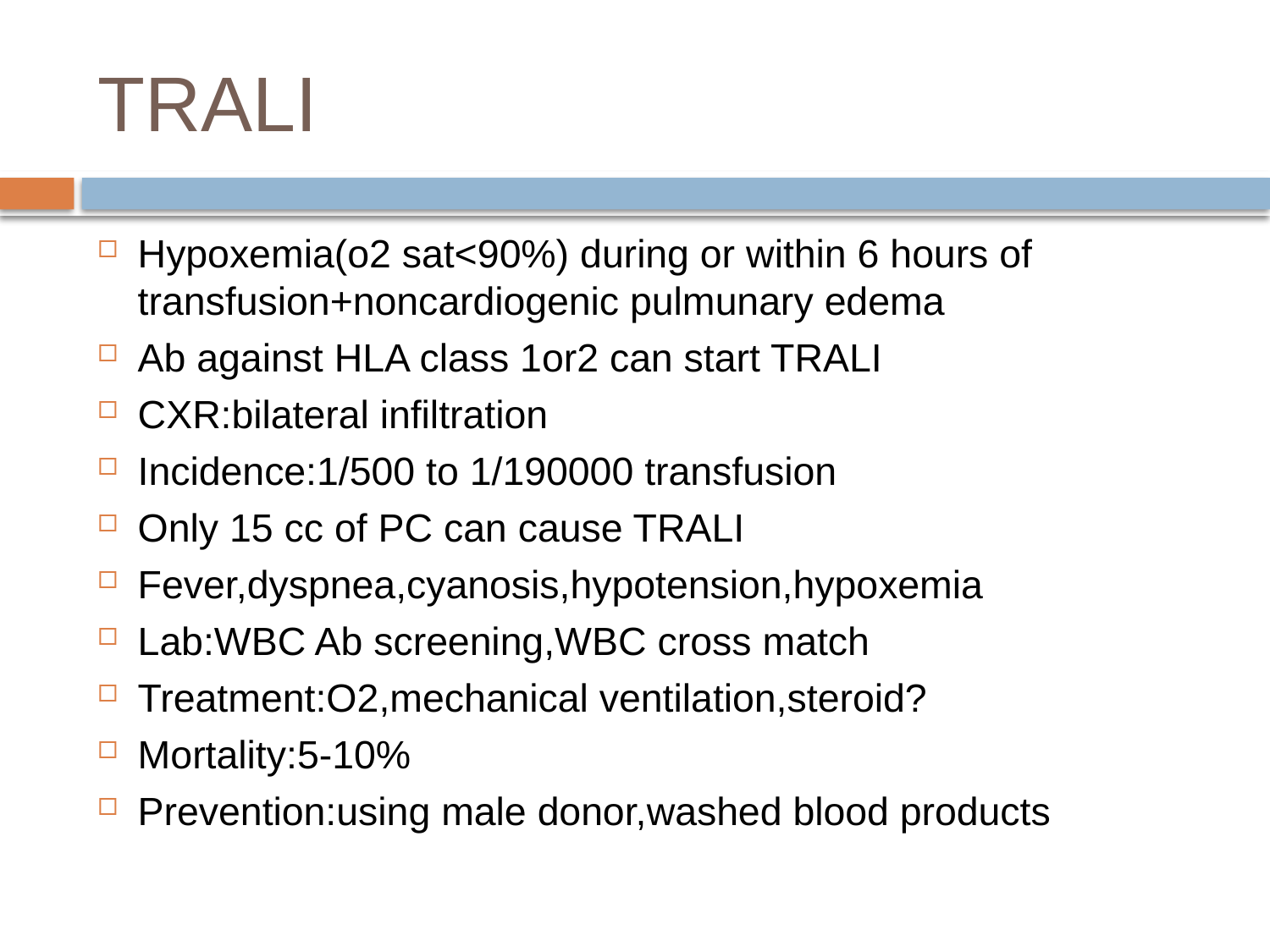

# TRALI
Hypoxemia(o2 sat<90%) during or within 6 hours of transfusion+noncardiogenic pulmunary edema
Ab against HLA class 1or2 can start TRALI
CXR:bilateral infiltration
Incidence:1/500 to 1/190000 transfusion
Only 15 cc of PC can cause TRALI
Fever,dyspnea,cyanosis,hypotension,hypoxemia
Lab:WBC Ab screening,WBC cross match
Treatment:O2,mechanical ventilation,steroid?
Mortality:5-10%
Prevention:using male donor,washed blood products